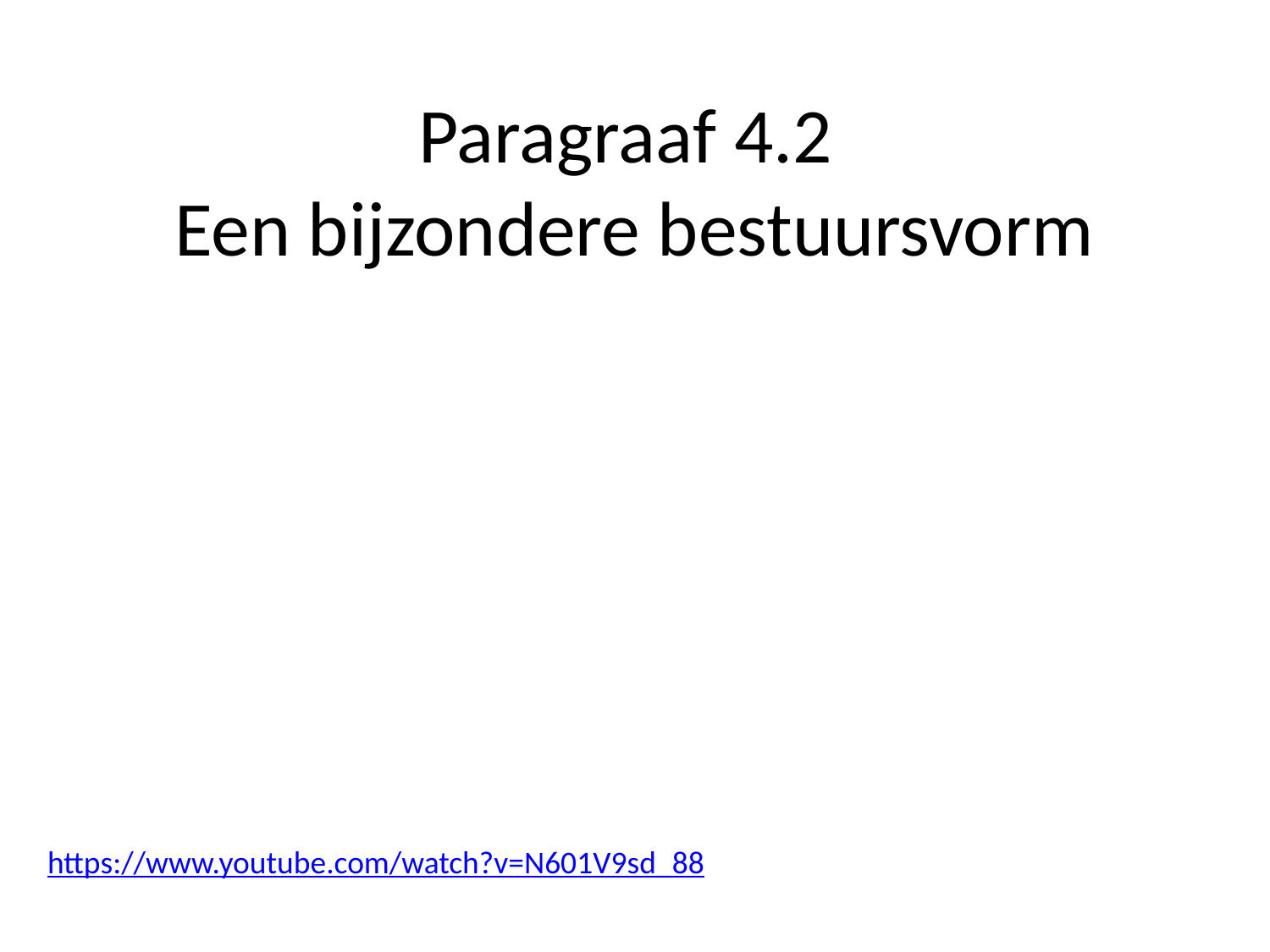

# Paragraaf 4.2 Een bijzondere bestuursvorm
https://www.youtube.com/watch?v=N601V9sd_88